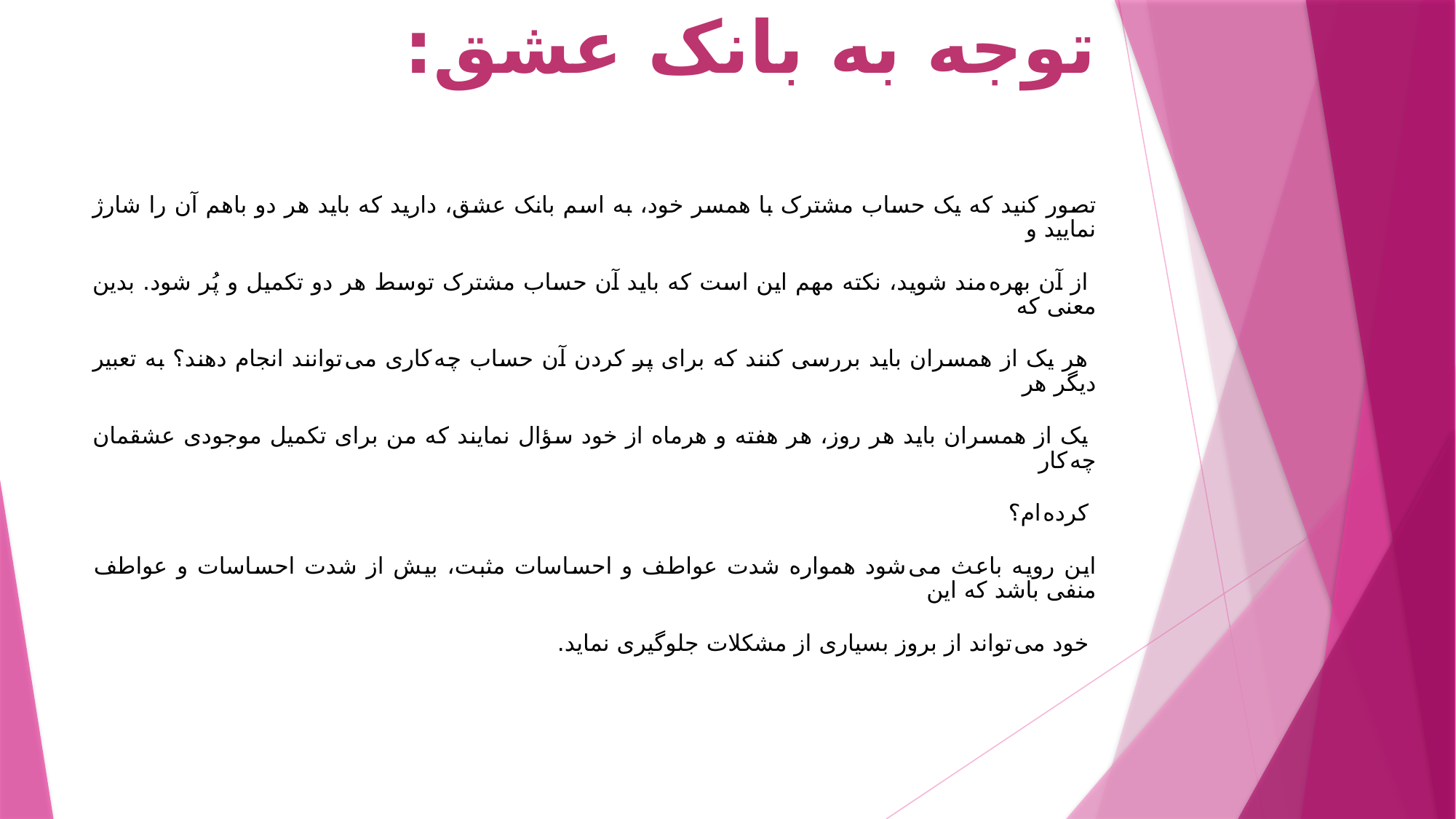

# توجه به بانک عشق:
تصور کنید که یک حساب مشترک با همسر خود، به اسم بانک عشق، دارید که باید هر دو باهم آن را شارژ نمایید و

 از آن بهره مند شوید، نکته مهم این است که باید آن حساب مشترک توسط هر دو تکمیل و پُر شود. بدین معنی که

 هر یک از همسران باید بررسی کنند که برای پر کردن آن حساب چه کاری می توانند انجام دهند؟ به تعبیر دیگر هر

 یک از همسران باید هر روز، هر هفته و هرماه از خود سؤال نمایند که من برای تکمیل موجودی عشقمان چه کار

 کرده ام؟

این رویه باعث می شود همواره شدت عواطف و احساسات مثبت، بیش از شدت احساسات و عواطف منفی باشد که این

 خود می تواند از بروز بسیاری از مشکلات جلوگیری نماید.